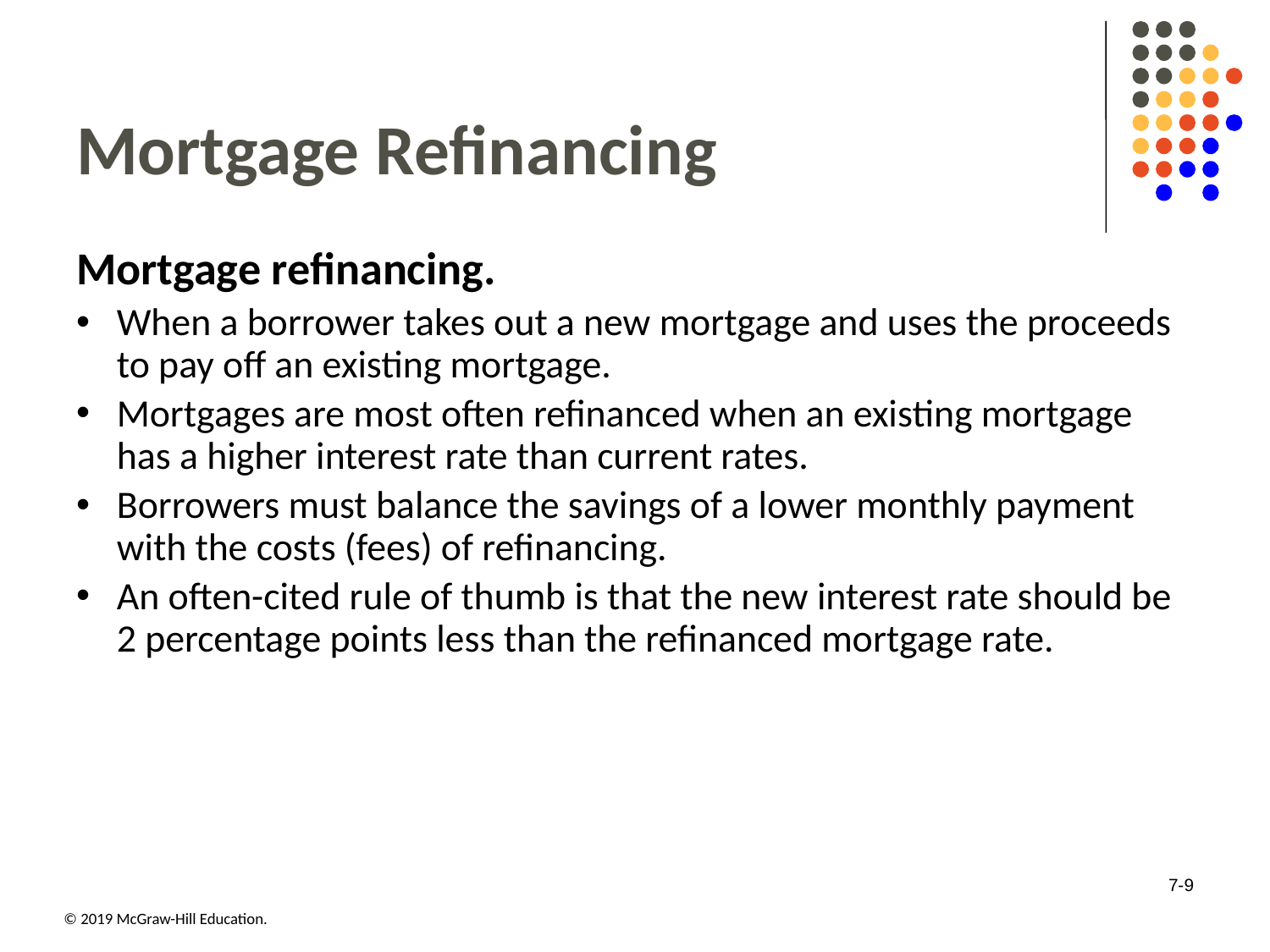

# Mortgage Refinancing
Mortgage refinancing.
When a borrower takes out a new mortgage and uses the proceeds to pay off an existing mortgage.
Mortgages are most often refinanced when an existing mortgage has a higher interest rate than current rates.
Borrowers must balance the savings of a lower monthly payment with the costs (fees) of refinancing.
An often-cited rule of thumb is that the new interest rate should be 2 percentage points less than the refinanced mortgage rate.
7-9